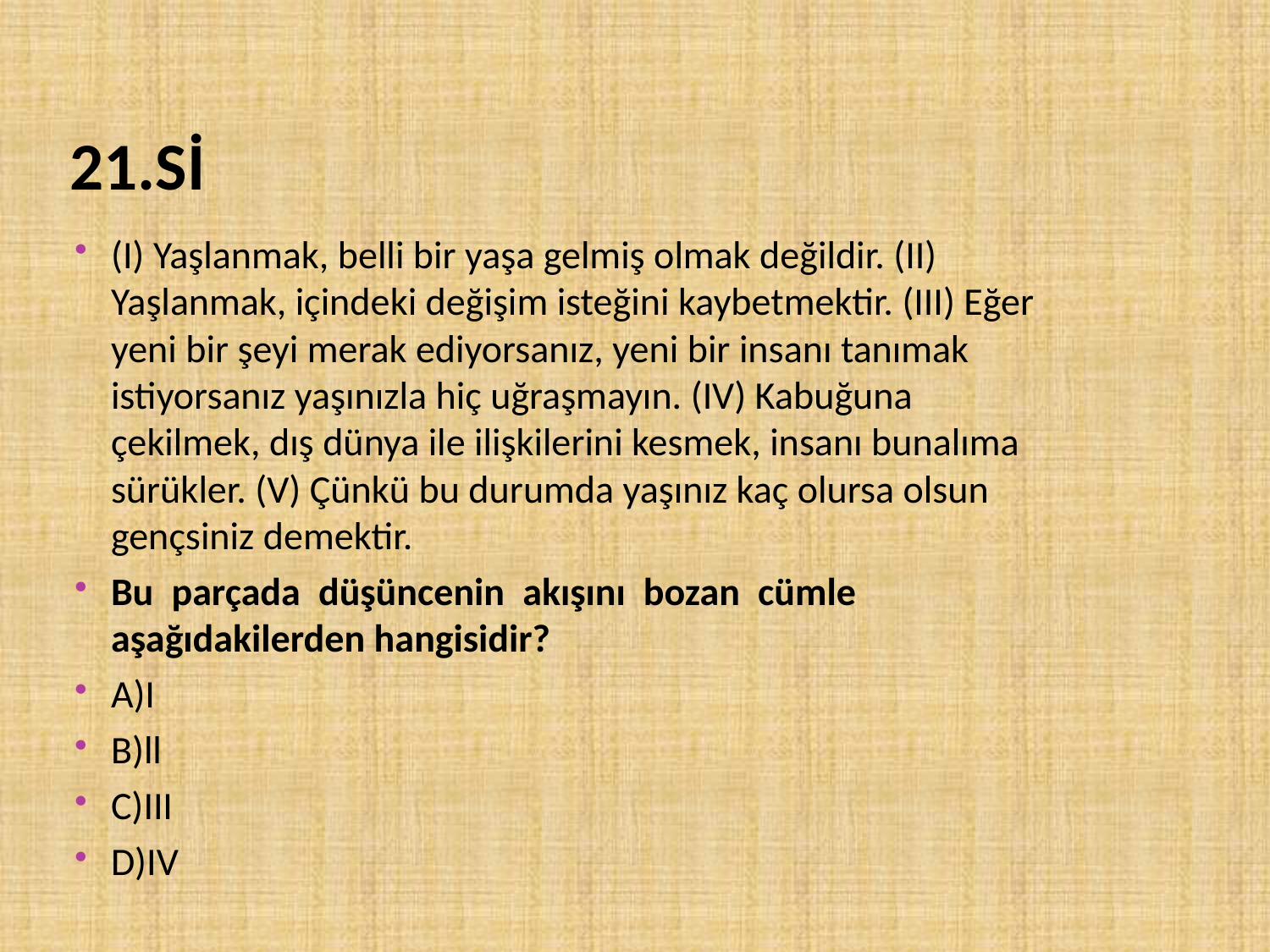

# 21.Sİ
(I) Yaşlanmak, belli bir yaşa gelmiş olmak değildir. (II) Yaşlanmak, içindeki değişim isteğini kaybetmektir. (III) Eğer yeni bir şeyi merak ediyorsanız, yeni bir insanı tanımak istiyorsanız yaşınızla hiç uğraşmayın. (IV) Kabuğuna çekilmek, dış dünya ile ilişkilerini kesmek, insanı bunalıma sürükler. (V) Çünkü bu durumda yaşınız kaç olursa olsun gençsiniz demektir.
Bu  parçada  düşüncenin  akışını  bozan  cümle aşağıdakilerden hangisidir?
A)I
B)ll
C)III
D)IV